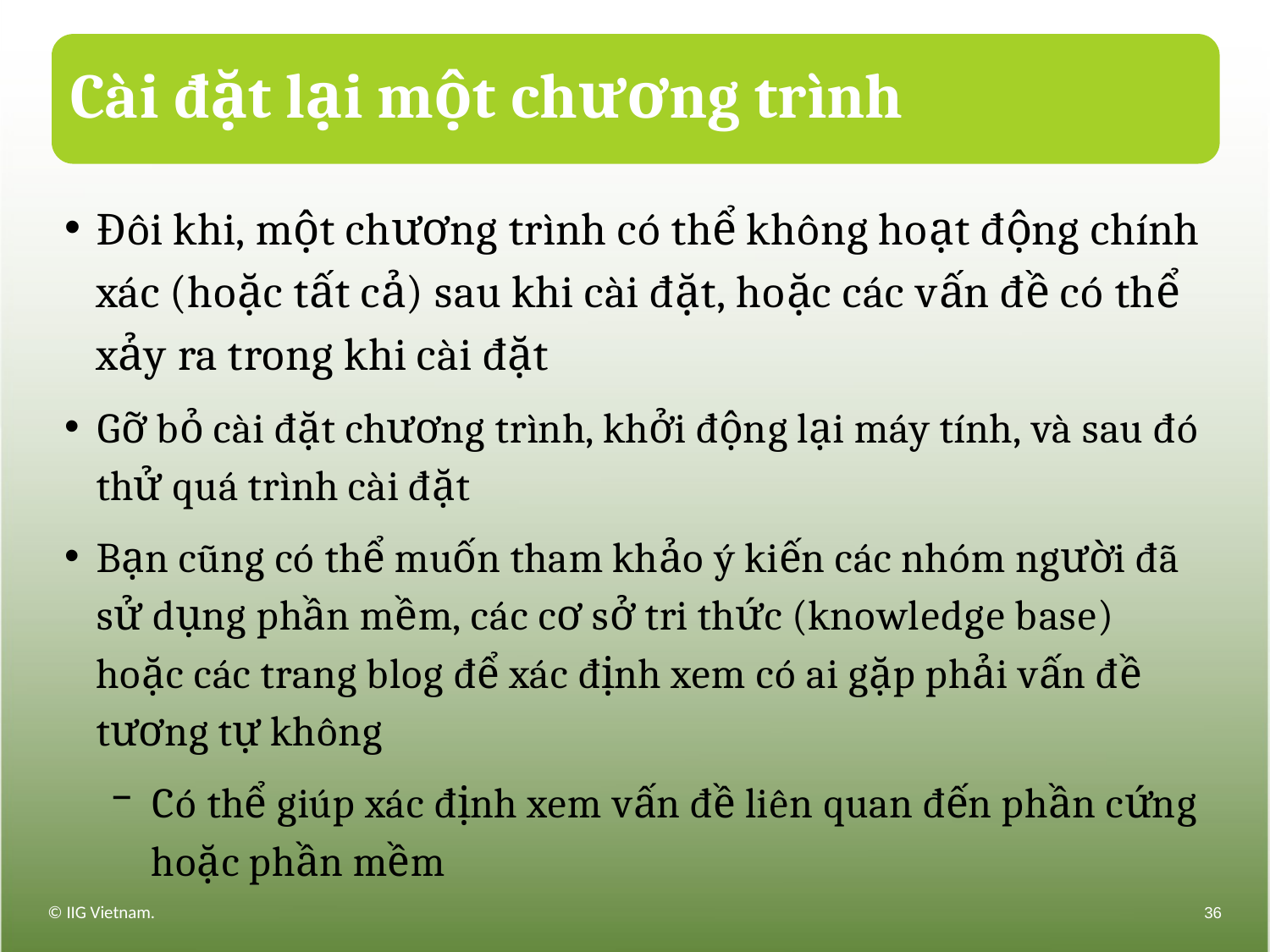

# Cài đặt lại một chương trình
Đôi khi, một chương trình có thể không hoạt động chính xác (hoặc tất cả) sau khi cài đặt, hoặc các vấn đề có thể xảy ra trong khi cài đặt
Gỡ bỏ cài đặt chương trình, khởi động lại máy tính, và sau đó thử quá trình cài đặt
Bạn cũng có thể muốn tham khảo ý kiến các nhóm người đã sử dụng phần mềm, các cơ sở tri thức (knowledge base) hoặc các trang blog để xác định xem có ai gặp phải vấn đề tương tự không
Có thể giúp xác định xem vấn đề liên quan đến phần cứng hoặc phần mềm
© IIG Vietnam.
36